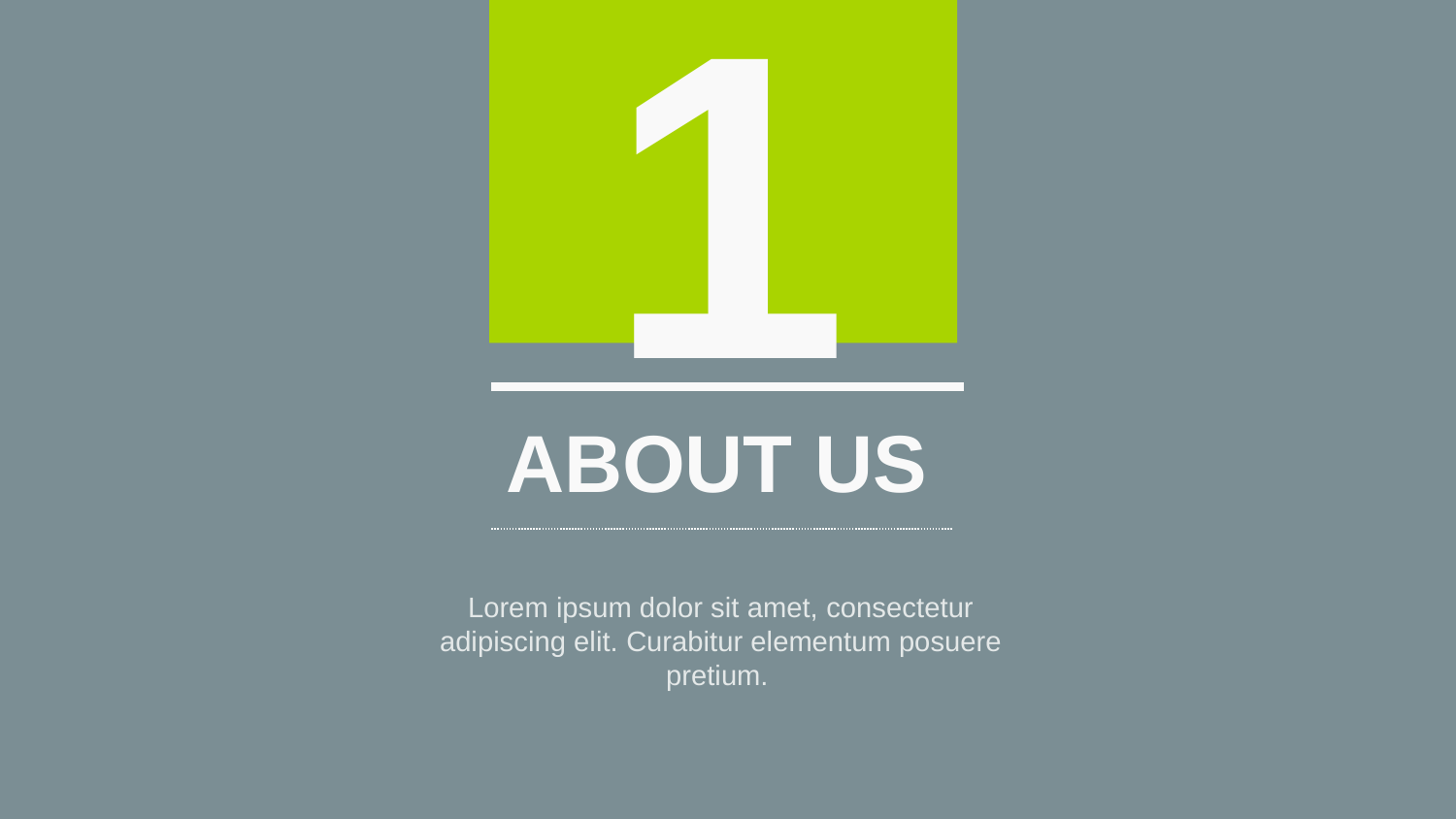

1
# ABOUT US
Lorem ipsum dolor sit amet, consectetur adipiscing elit. Curabitur elementum posuere pretium.